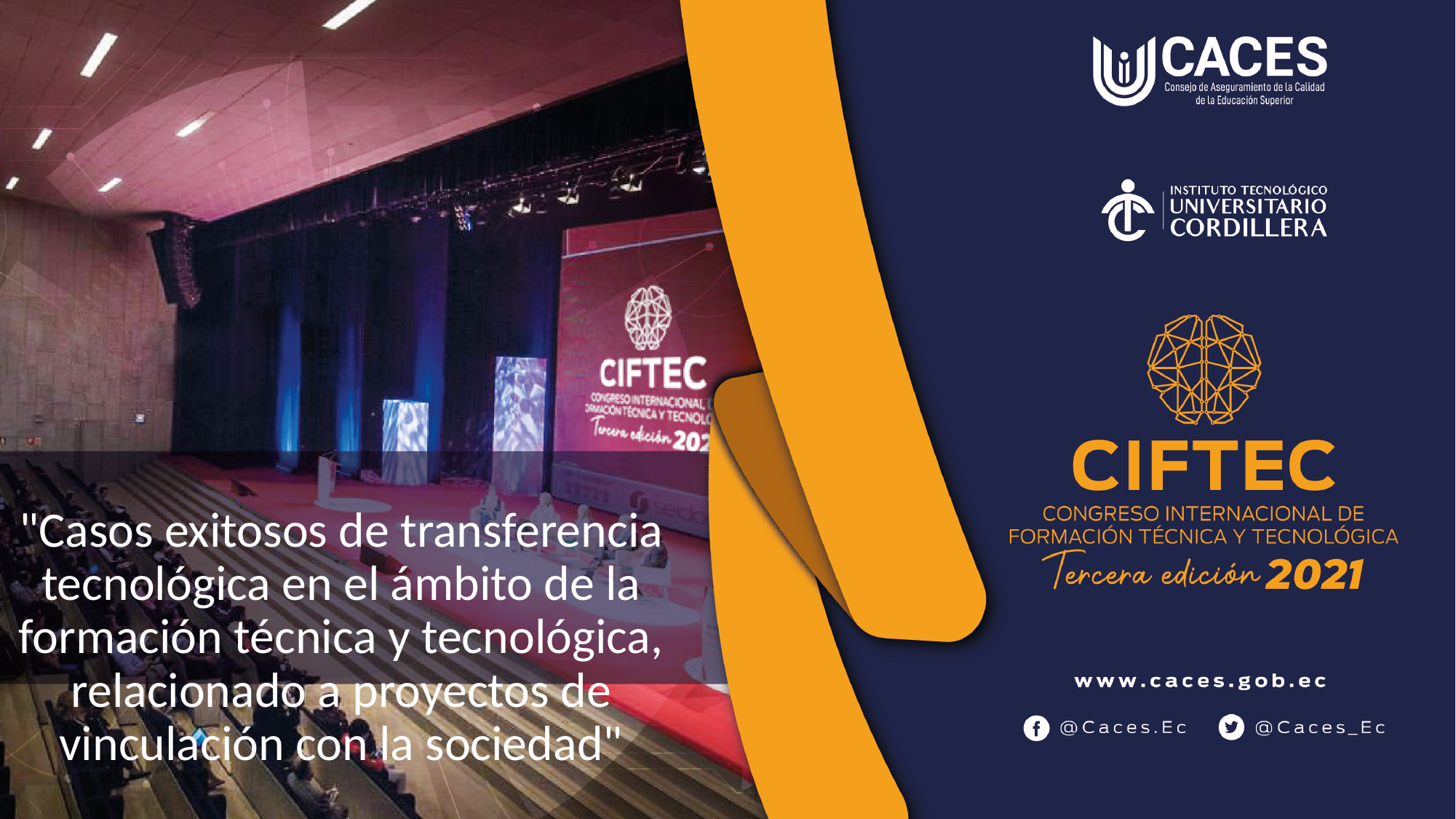

# "Casos exitosos de transferencia tecnológica en el ámbito de la formación técnica y tecnológica, relacionado a proyectos de vinculación con la sociedad"